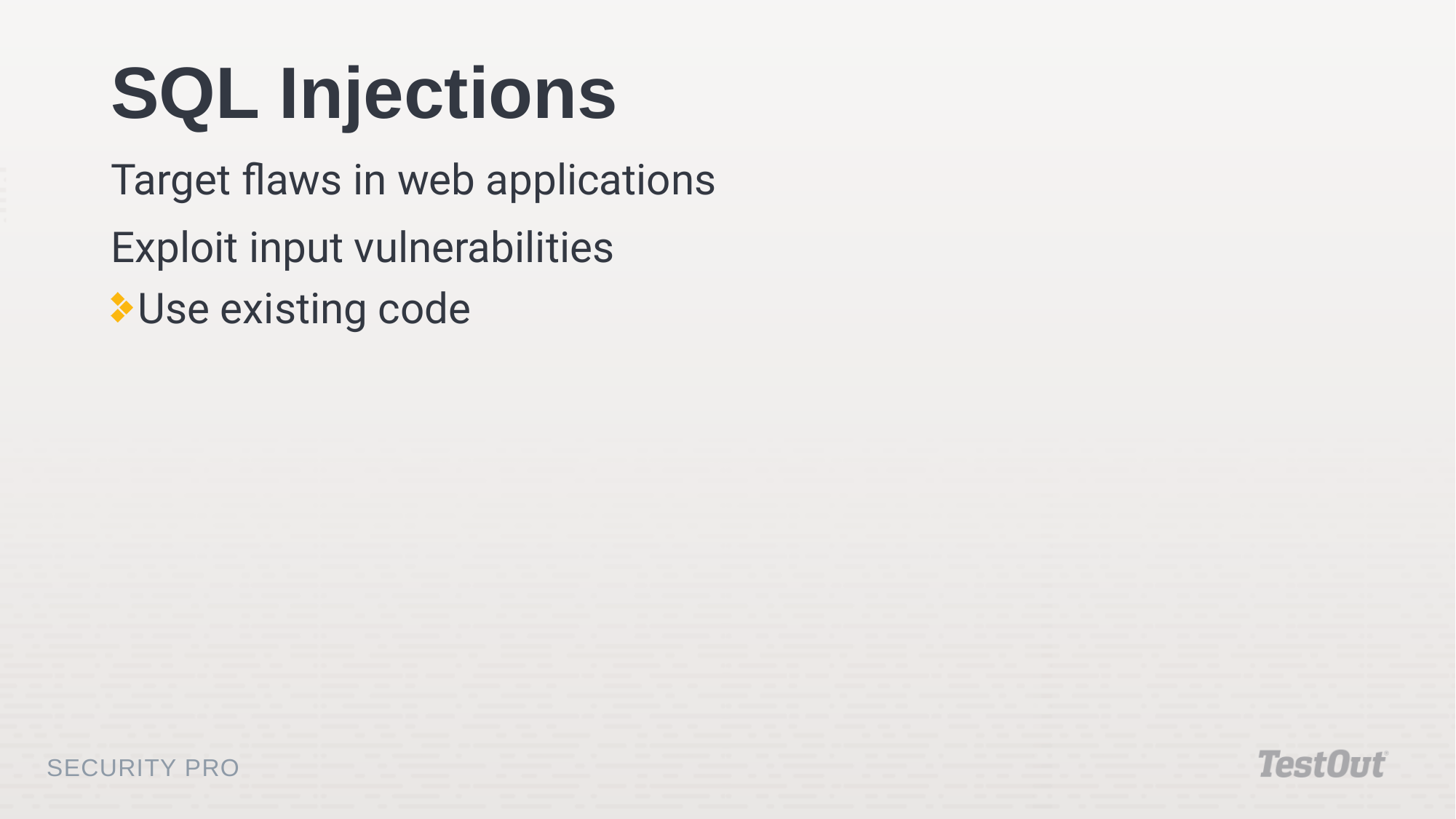

# SQL Injections
Target flaws in web applications
Exploit input vulnerabilities
Use existing code
Security Pro